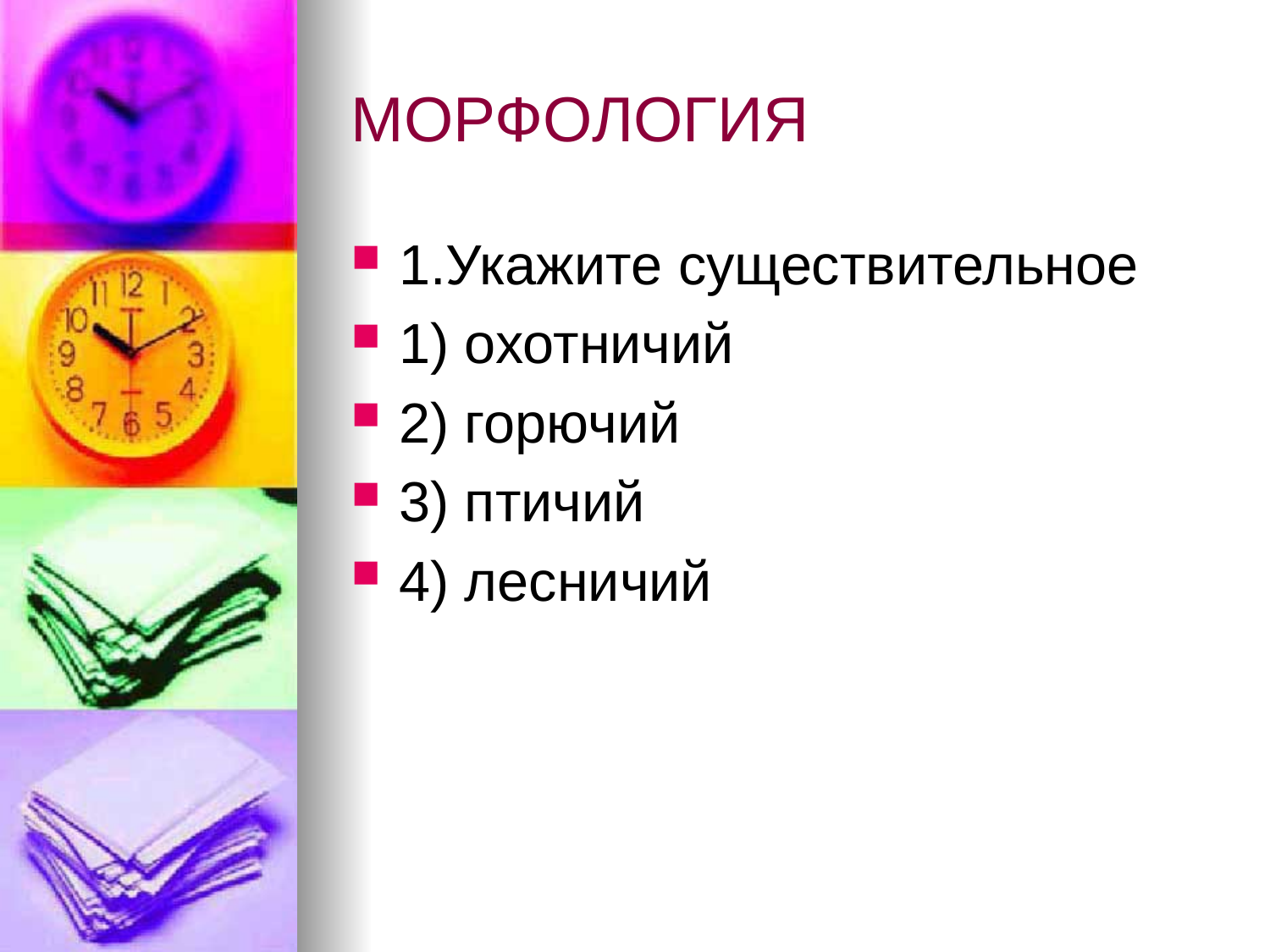

# МОРФОЛОГИЯ
1.Укажите существительное
1) охотничий
2) горючий
3) птичий
4) лесничий